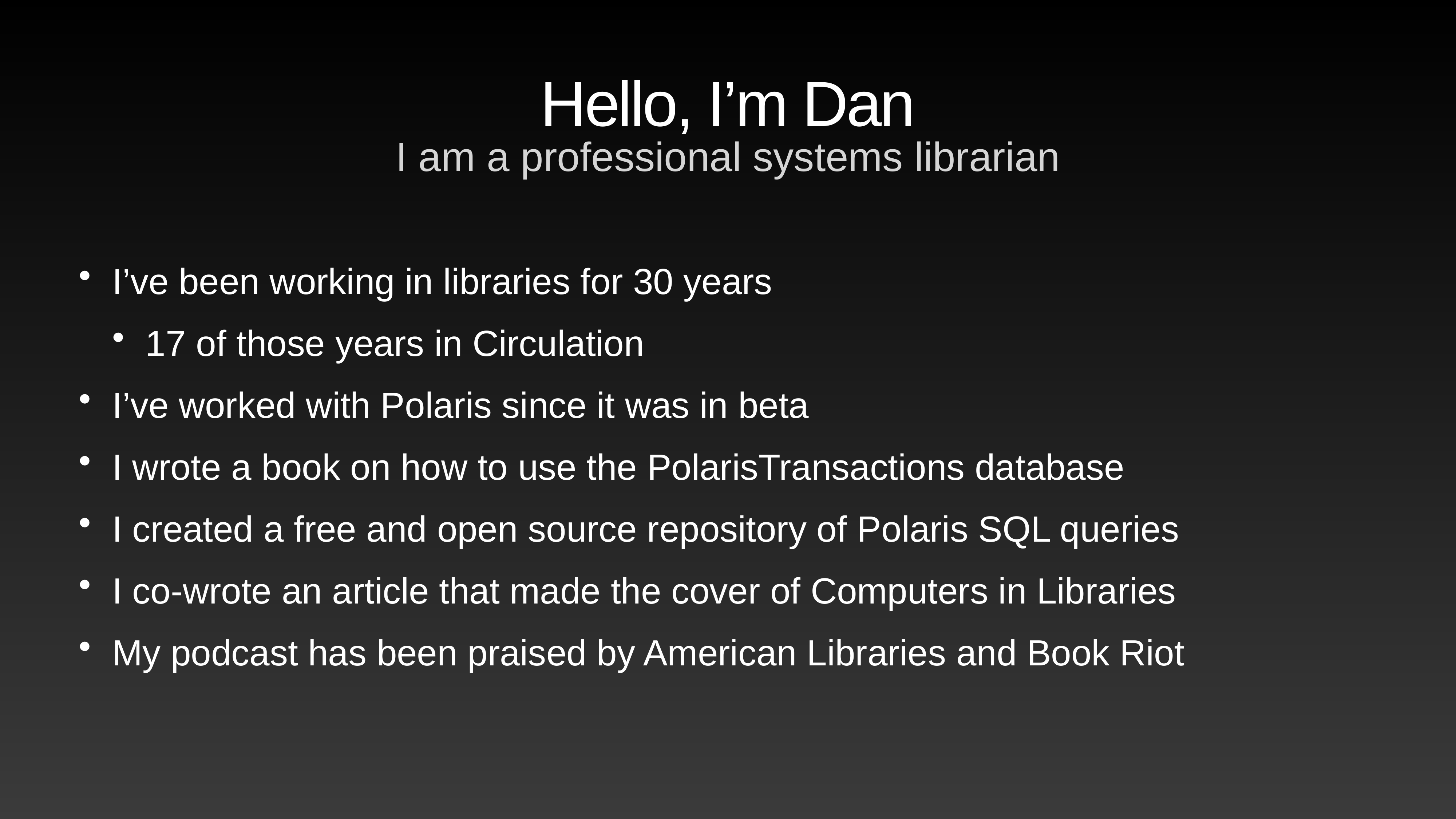

# Hello, I’m Dan
I am a professional systems librarian
I’ve been working in libraries for 30 years
17 of those years in Circulation
I’ve worked with Polaris since it was in beta
I wrote a book on how to use the PolarisTransactions database
I created a free and open source repository of Polaris SQL queries
I co-wrote an article that made the cover of Computers in Libraries
My podcast has been praised by American Libraries and Book Riot